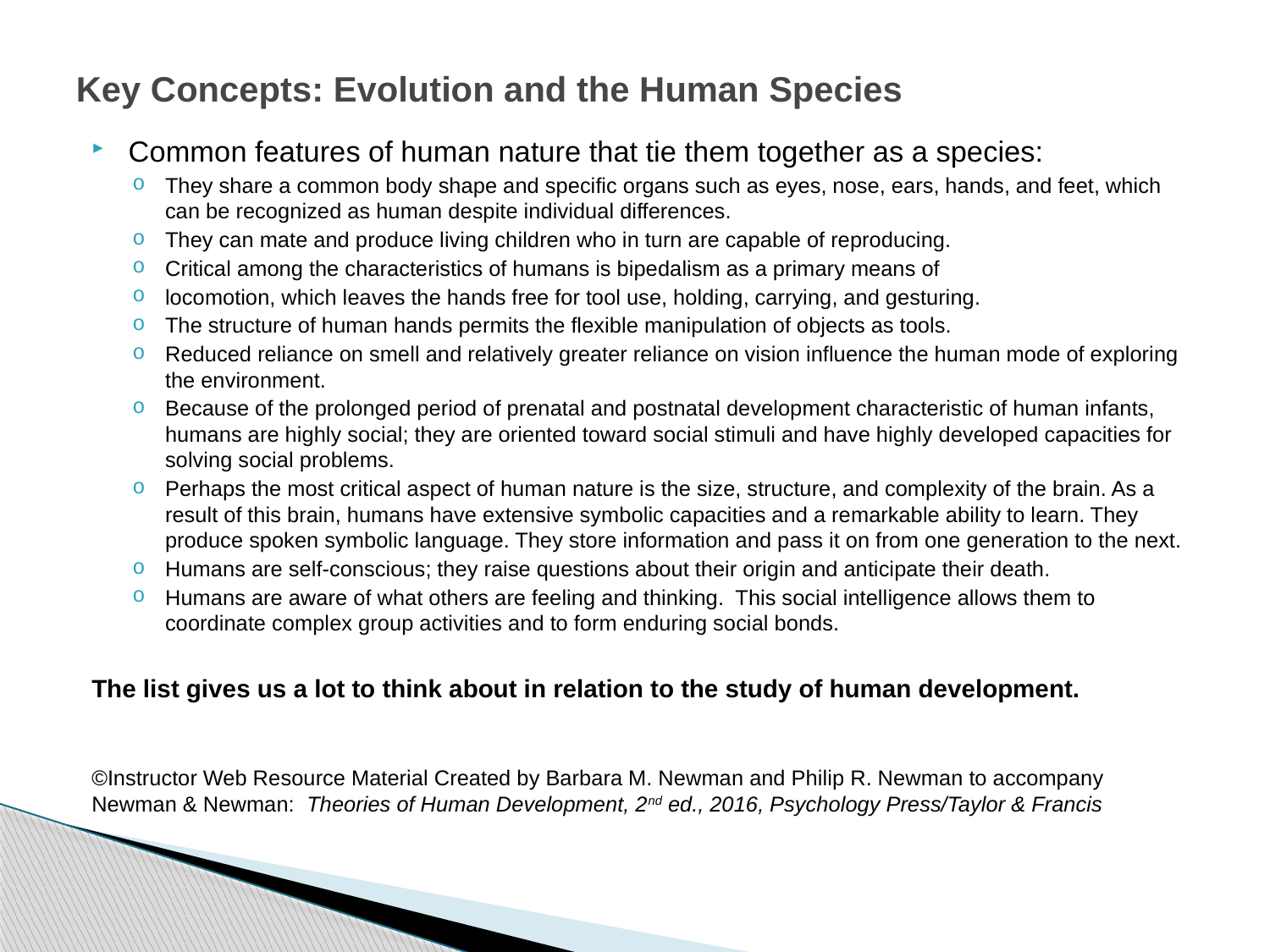

# Key Concepts: Evolution and the Human Species
Common features of human nature that tie them together as a species:
They share a common body shape and specific organs such as eyes, nose, ears, hands, and feet, which can be recognized as human despite individual differences.
They can mate and produce living children who in turn are capable of reproducing.
Critical among the characteristics of humans is bipedalism as a primary means of
locomotion, which leaves the hands free for tool use, holding, carrying, and gesturing.
The structure of human hands permits the flexible manipulation of objects as tools.
Reduced reliance on smell and relatively greater reliance on vision influence the human mode of exploring the environment.
Because of the prolonged period of prenatal and postnatal development characteristic of human infants, humans are highly social; they are oriented toward social stimuli and have highly developed capacities for solving social problems.
Perhaps the most critical aspect of human nature is the size, structure, and complexity of the brain. As a result of this brain, humans have extensive symbolic capacities and a remarkable ability to learn. They produce spoken symbolic language. They store information and pass it on from one generation to the next.
Humans are self-conscious; they raise questions about their origin and anticipate their death.
Humans are aware of what others are feeling and thinking.  This social intelligence allows them to coordinate complex group activities and to form enduring social bonds.

The list gives us a lot to think about in relation to the study of human development.

©Instructor Web Resource Material Created by Barbara M. Newman and Philip R. Newman to accompany Newman & Newman:  Theories of Human Development, 2nd ed., 2016, Psychology Press/Taylor & Francis